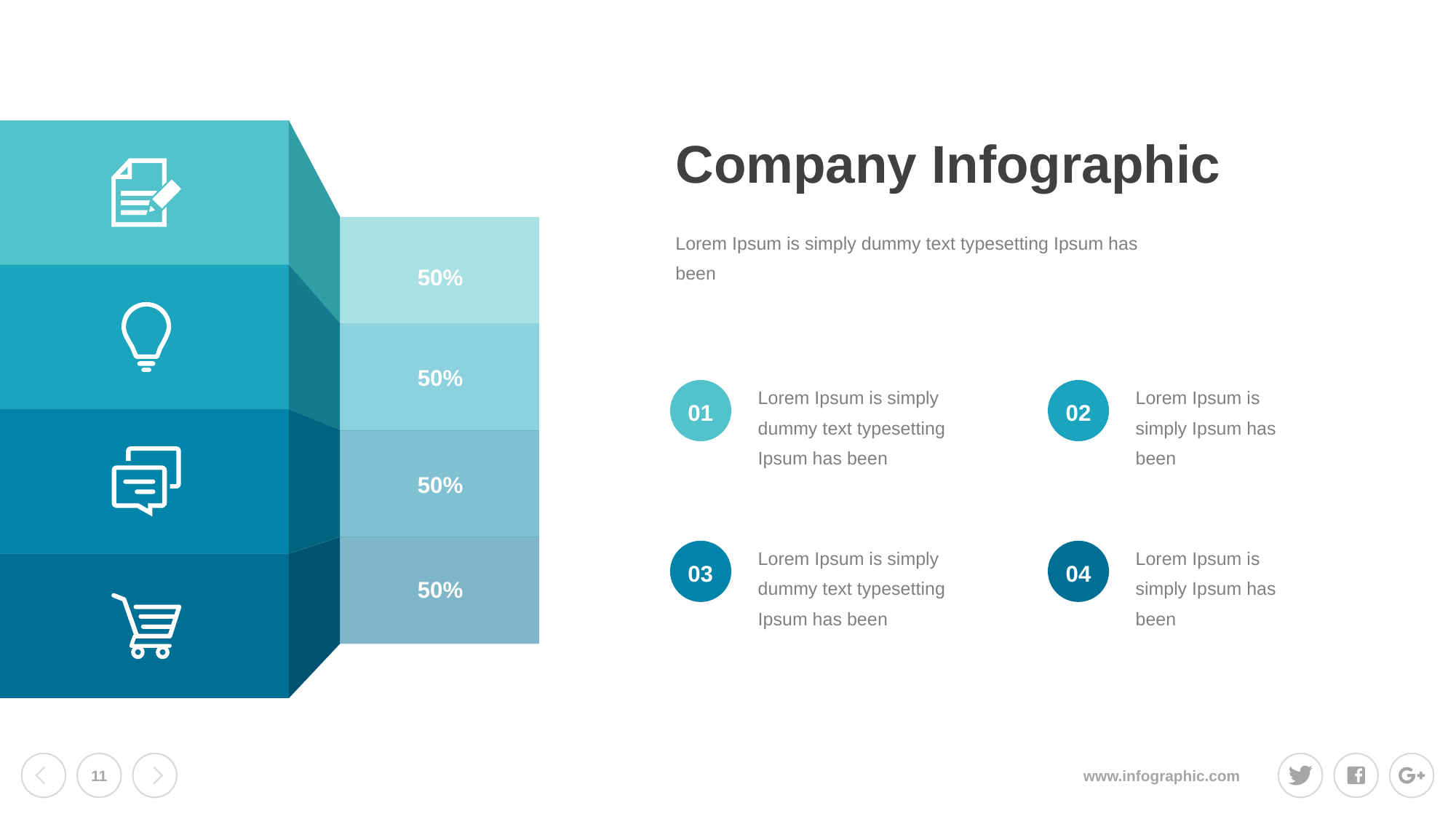

Company Infographic

Lorem Ipsum is simply dummy text typesetting Ipsum has been
50%

50%
Lorem Ipsum is simply dummy text typesetting Ipsum has been

01
Lorem Ipsum is simply Ipsum has been

02

50%
Lorem Ipsum is simply dummy text typesetting Ipsum has been

03
Lorem Ipsum is simply Ipsum has been

04

50%

11
www.infographic.com